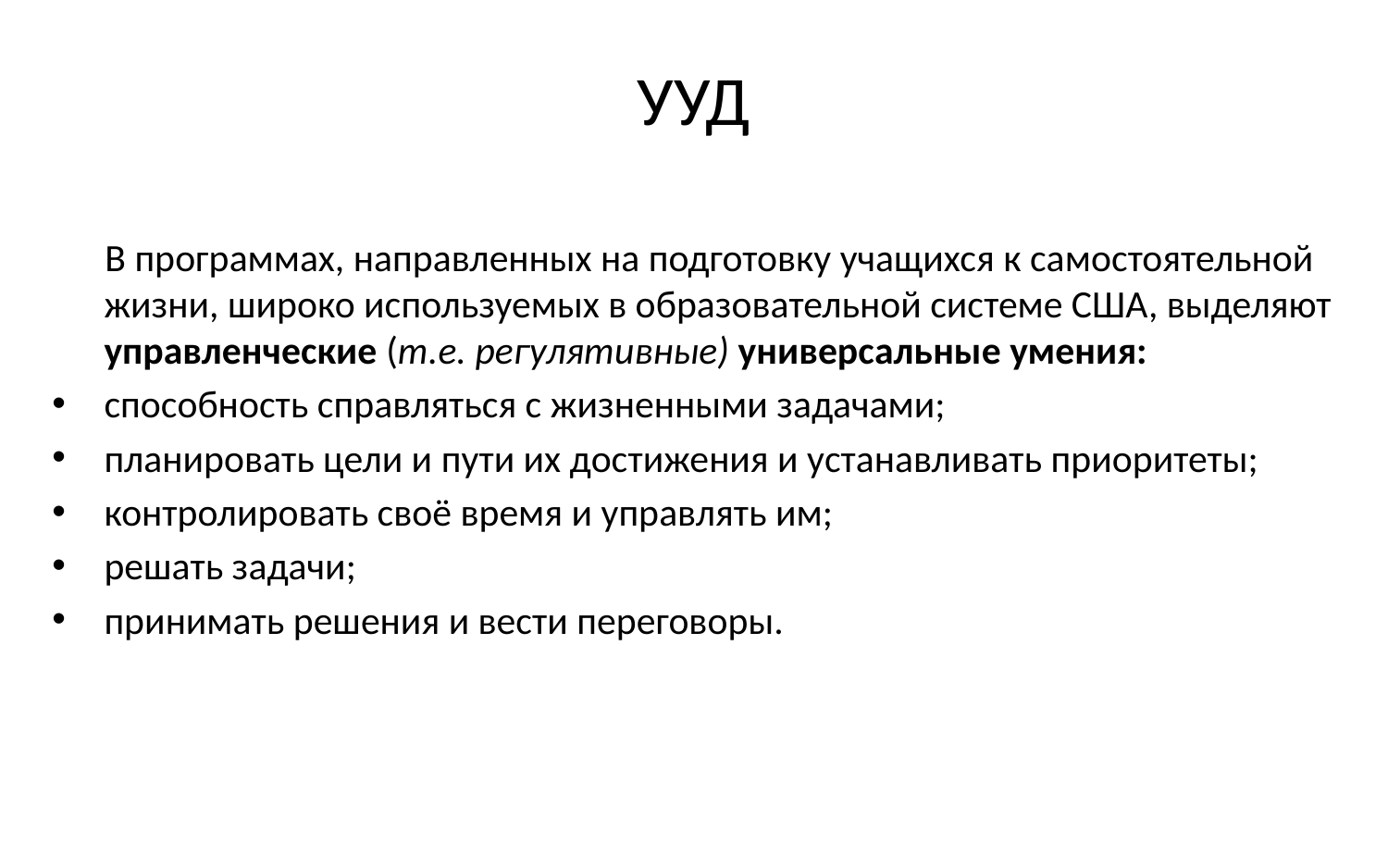

# УУД
      В программах, направленных на подготовку учащихся к самостоятельной жизни, широко используемых в образовательной системе США, выделяют управленческие (т.е. регулятивные) универсальные умения:
способность справляться с жизненными задачами;
планировать цели и пути их достижения и устанавливать приоритеты;
контролировать своё время и управлять им;
решать задачи;
принимать решения и вести переговоры.